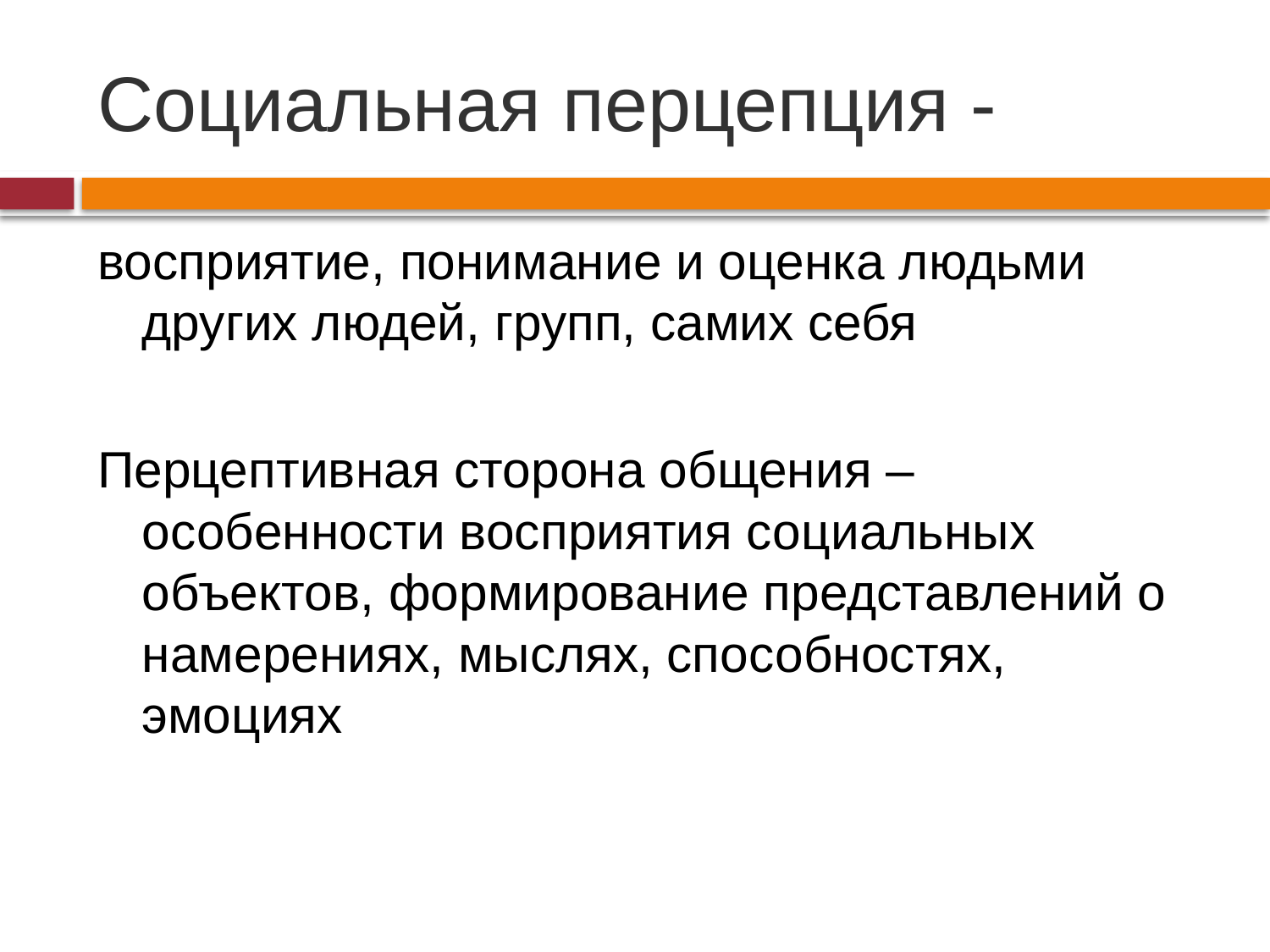

# Социальная перцепция -
восприятие, понимание и оценка людьми других людей, групп, самих себя

Перцептивная сторона общения – особенности восприятия социальных объектов, формирование представлений о намерениях, мыслях, способностях, эмоциях